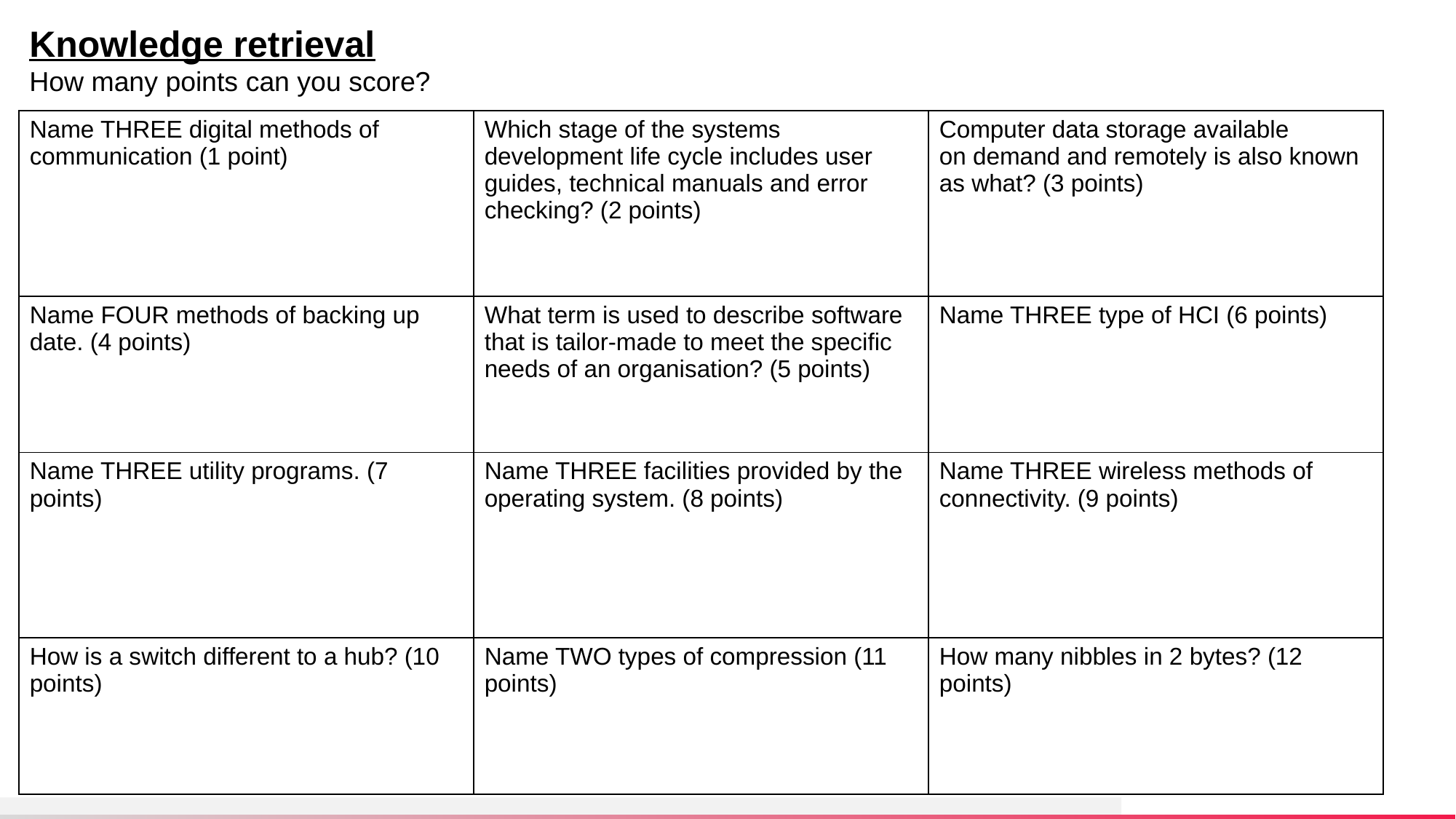

Knowledge retrieval
How many points can you score?
| Name THREE digital methods of communication (1 point) | Which stage of the systems development life cycle includes user guides, technical manuals and error checking? (2 points) | Computer data storage available on demand and remotely is also known as what? (3 points) |
| --- | --- | --- |
| Name FOUR methods of backing up date. (4 points) | What term is used to describe software that is tailor-made to meet the specific needs of an organisation? (5 points) | Name THREE type of HCI (6 points) |
| Name THREE utility programs. (7 points) | Name THREE facilities provided by the operating system. (8 points) | Name THREE wireless methods of connectivity. (9 points) |
| How is a switch different to a hub? (10 points) | Name TWO types of compression (11 points) | How many nibbles in 2 bytes? (12 points) |